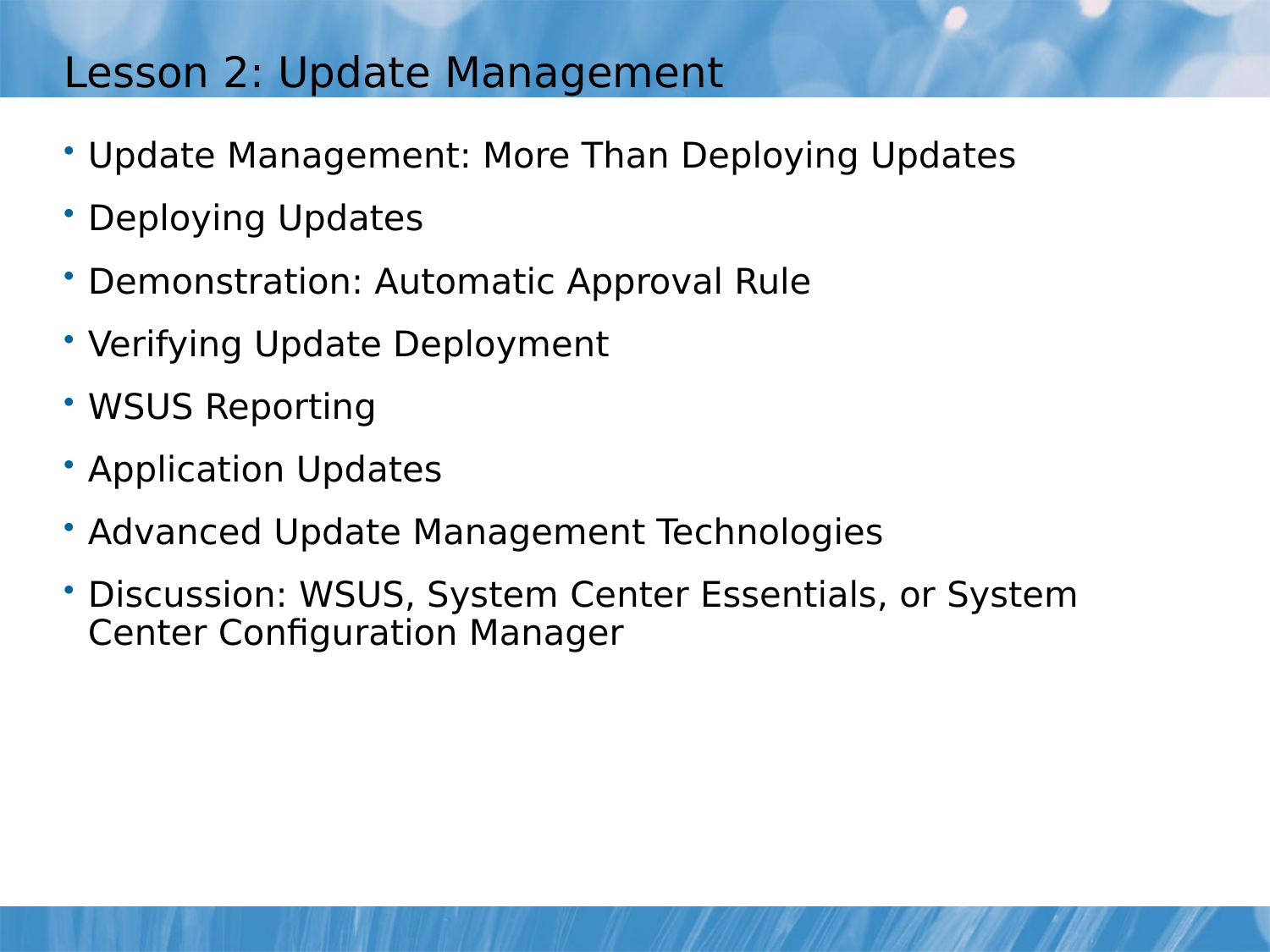

# Lesson 2: Update Management
Update Management: More Than Deploying Updates
Deploying Updates
Demonstration: Automatic Approval Rule
Verifying Update Deployment
WSUS Reporting
Application Updates
Advanced Update Management Technologies
Discussion: WSUS, System Center Essentials, or System Center Configuration Manager